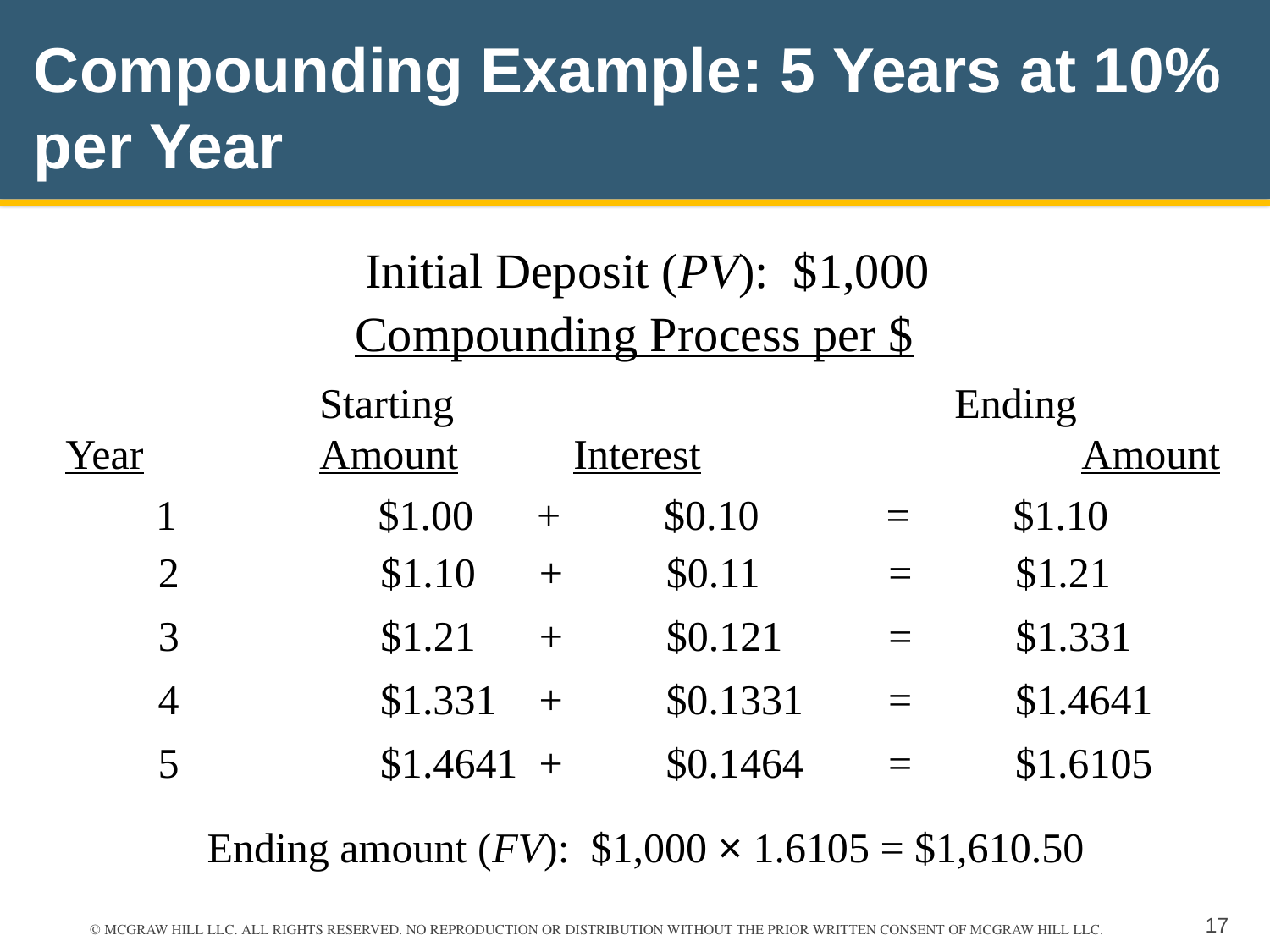

# Compounding Example: 5 Years at 10% per Year
Initial Deposit (PV):  $1,000
Compounding Process per $
		Starting				Ending
Year		Amount	Interest			Amount
   1		$1.00	   +	   $0.10	=	$1.10
   2		$1.10	   +	   $0.11		=	$1.21
   3		$1.21	   +	   $0.121	=	$1.331
   4		$1.331	   +	   $0.1331	=	$1.4641
   5		$1.4641  +	   $0.1464	=	$1.6105
Ending amount (FV):  $1,000 × 1.6105 = $1,610.50
© MCGRAW HILL LLC. ALL RIGHTS RESERVED. NO REPRODUCTION OR DISTRIBUTION WITHOUT THE PRIOR WRITTEN CONSENT OF MCGRAW HILL LLC.
17